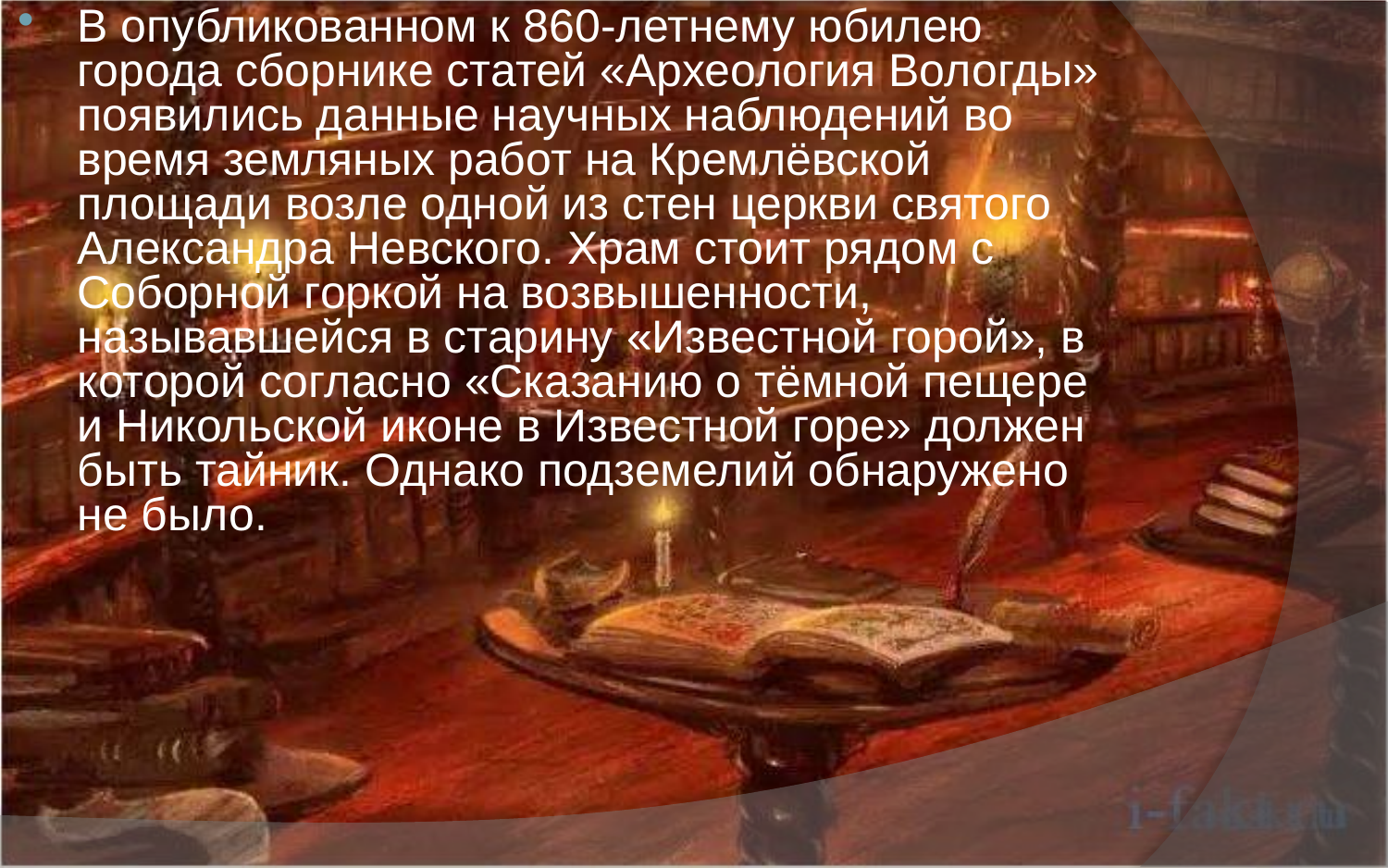

В опубликованном к 860-летнему юбилею города сборнике статей «Археология Вологды» появились данные научных наблюдений во время земляных работ на Кремлёвской площади возле одной из стен церкви святого Александра Невского. Храм стоит рядом с Соборной горкой на возвышенности, называвшейся в старину «Известной горой», в которой согласно «Сказанию о тёмной пещере и Никольской иконе в Известной горе» должен быть тайник. Однако подземелий обнаружено не было.